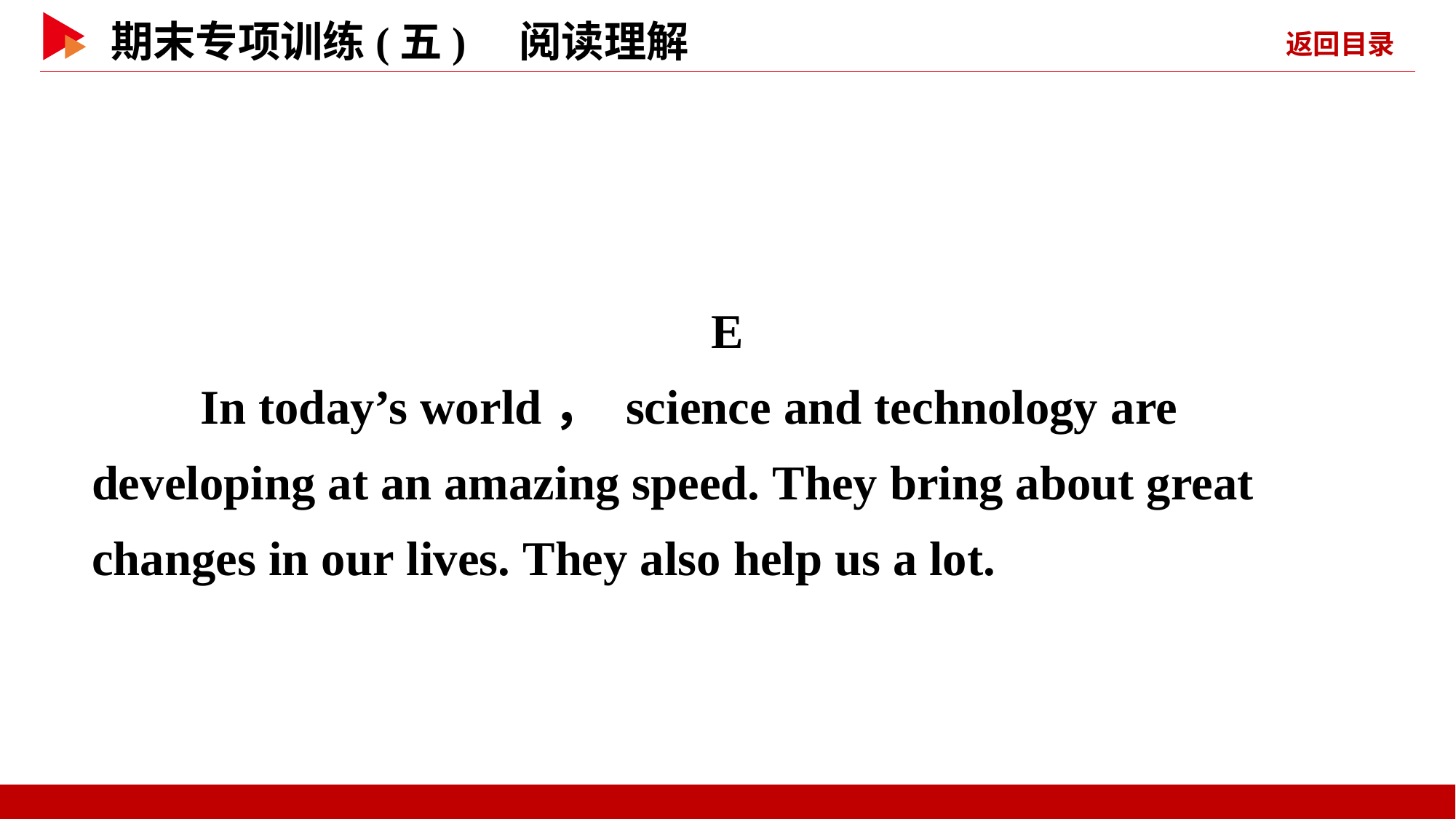

E
　　In today’s world， science and technology are developing at an amazing speed. They bring about great changes in our lives. They also help us a lot.